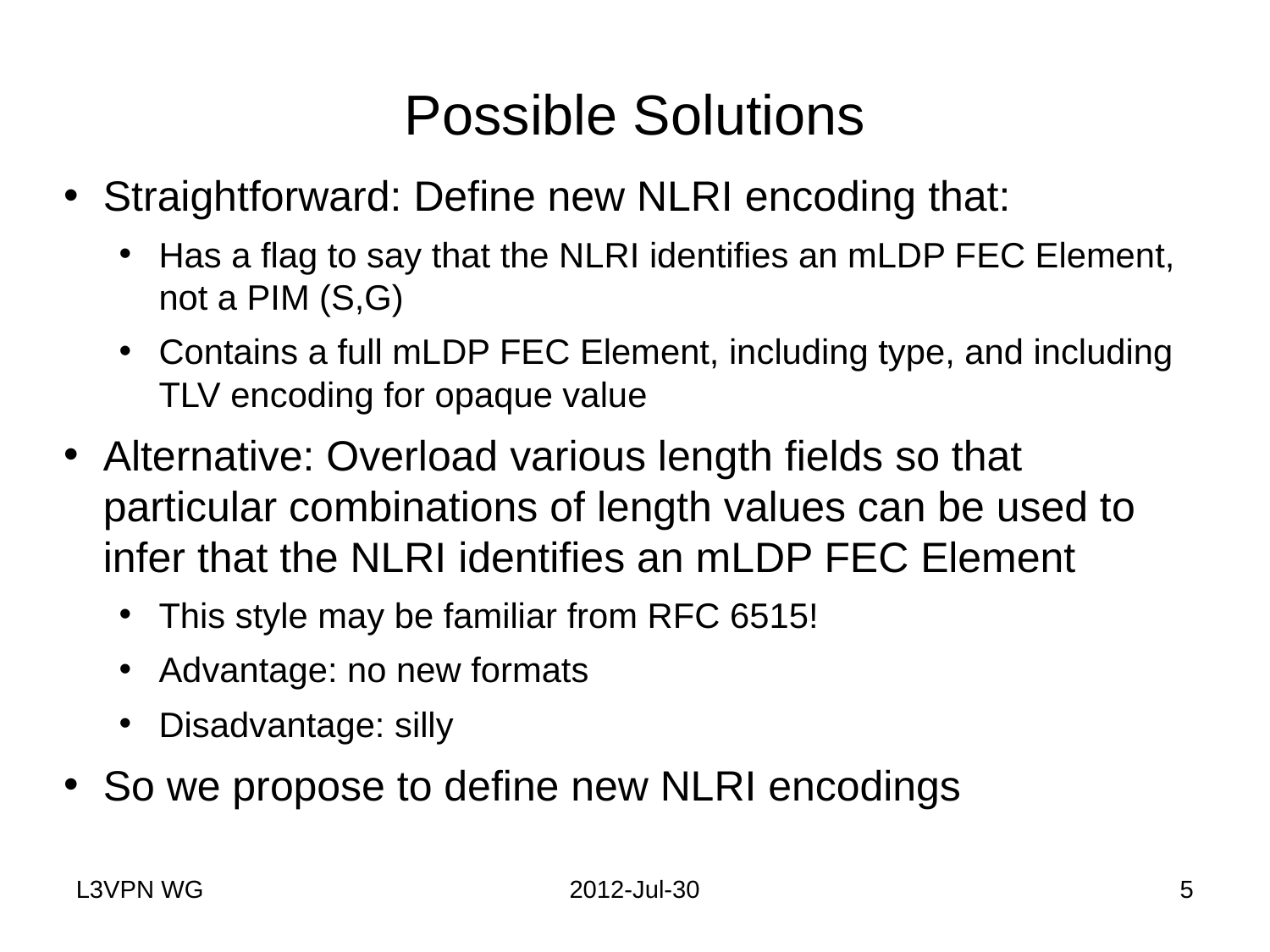

# Possible Solutions
Straightforward: Define new NLRI encoding that:
Has a flag to say that the NLRI identifies an mLDP FEC Element, not a PIM (S,G)
Contains a full mLDP FEC Element, including type, and including TLV encoding for opaque value
Alternative: Overload various length fields so that particular combinations of length values can be used to infer that the NLRI identifies an mLDP FEC Element
This style may be familiar from RFC 6515!
Advantage: no new formats
Disadvantage: silly
So we propose to define new NLRI encodings

L3VPN WG
2012-Jul-30
5